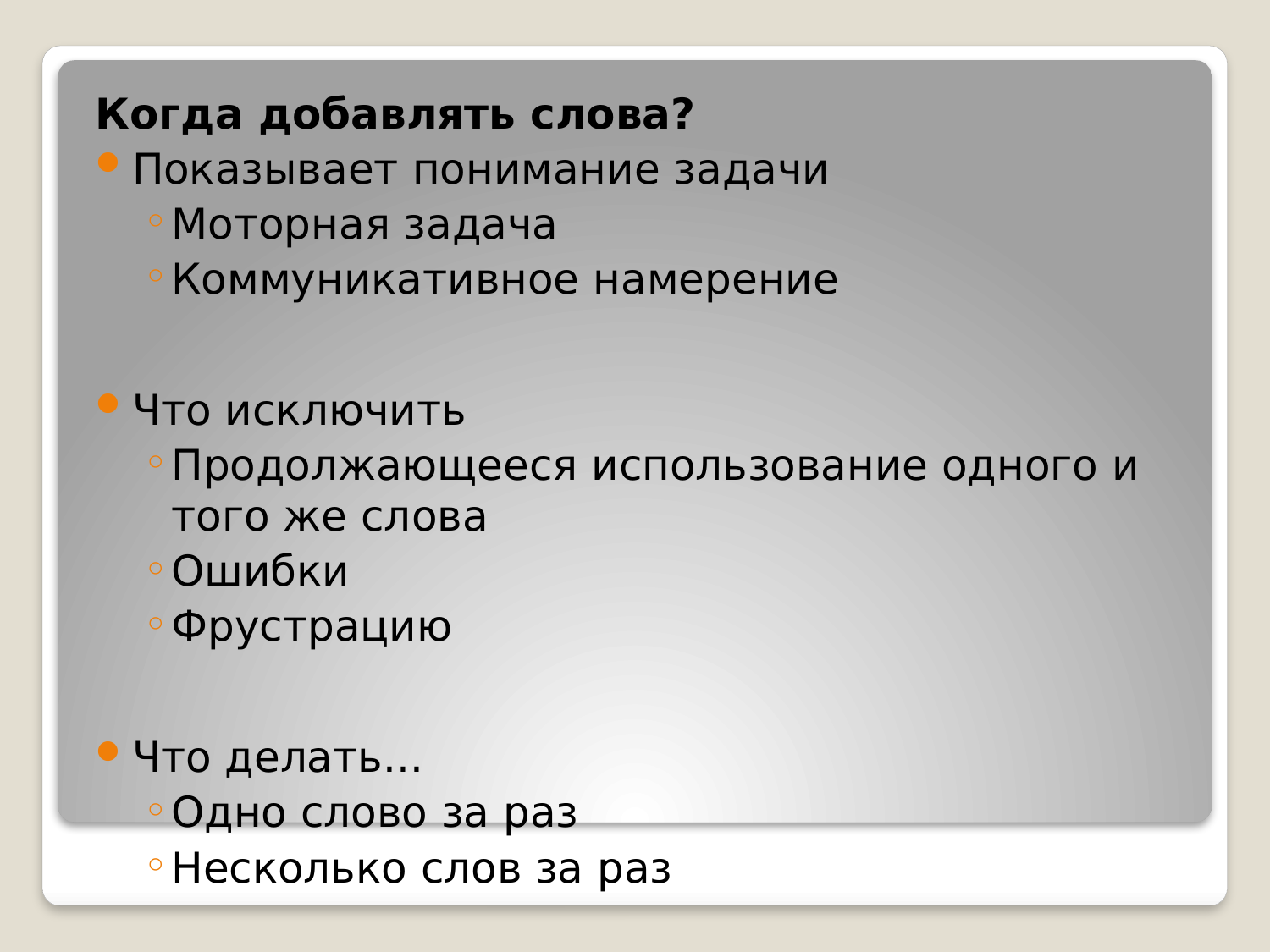

Когда добавлять слова?
Показывает понимание задачи
Моторная задача
Коммуникативное намерение

Что исключить
Продолжающееся использование одного и того же слова
Ошибки
Фрустрацию

Что делать...
Одно слово за раз
Несколько слов за раз

#